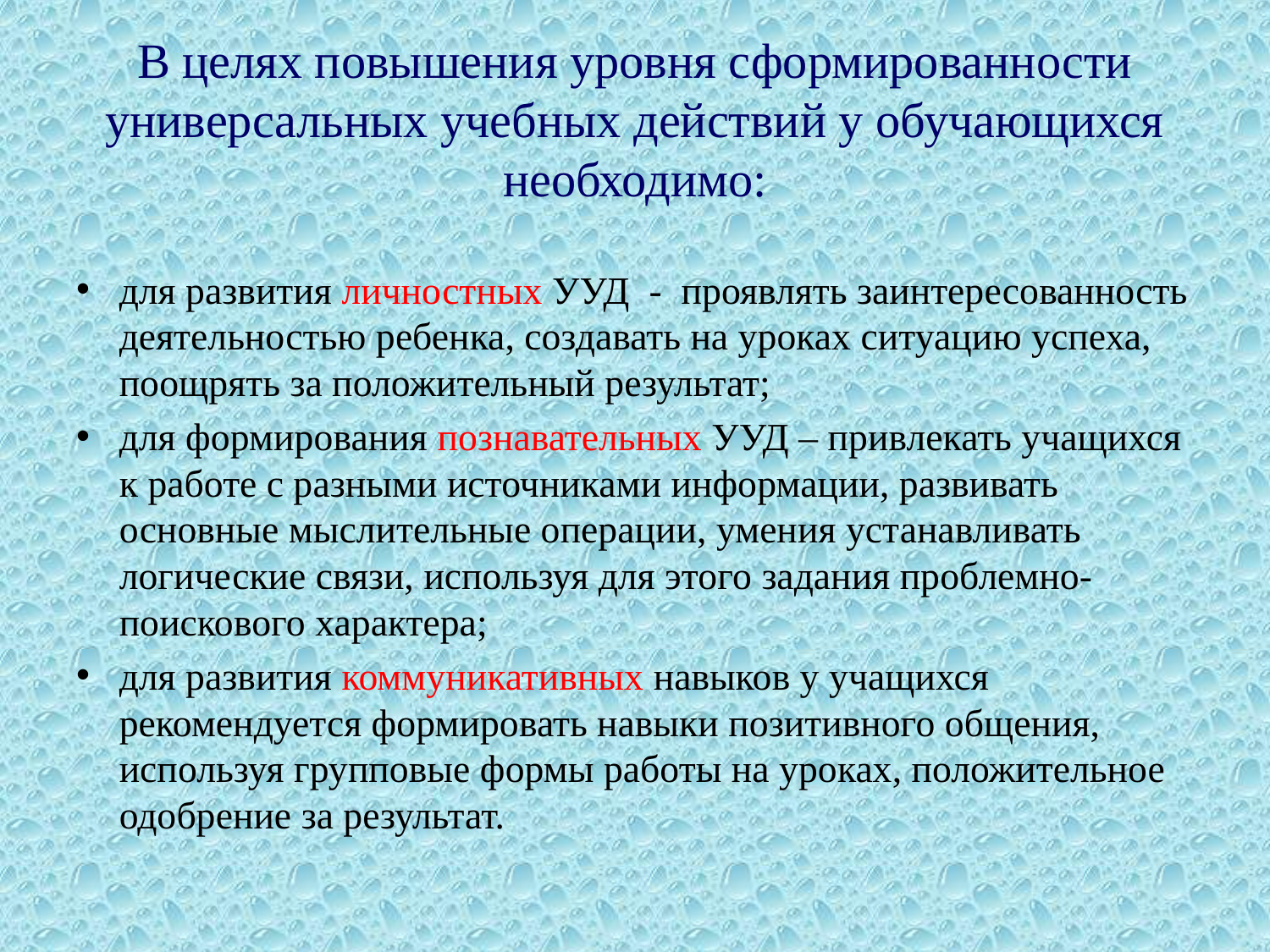

# В целях повышения уровня сформированности универсальных учебных действий у обучающихся необходимо:

для развития личностных УУД  -  проявлять заинтересованность деятельностью ребенка, создавать на уроках ситуацию успеха, поощрять за положительный результат;
для формирования познавательных УУД – привлекать учащихся к работе с разными источниками информации, развивать  основные мыслительные операции, умения устанавливать логические связи, используя для этого задания проблемно-поискового характера;
для развития коммуникативных навыков у учащихся рекомендуется формировать навыки позитивного общения, используя групповые формы работы на уроках, положительное одобрение за результат.